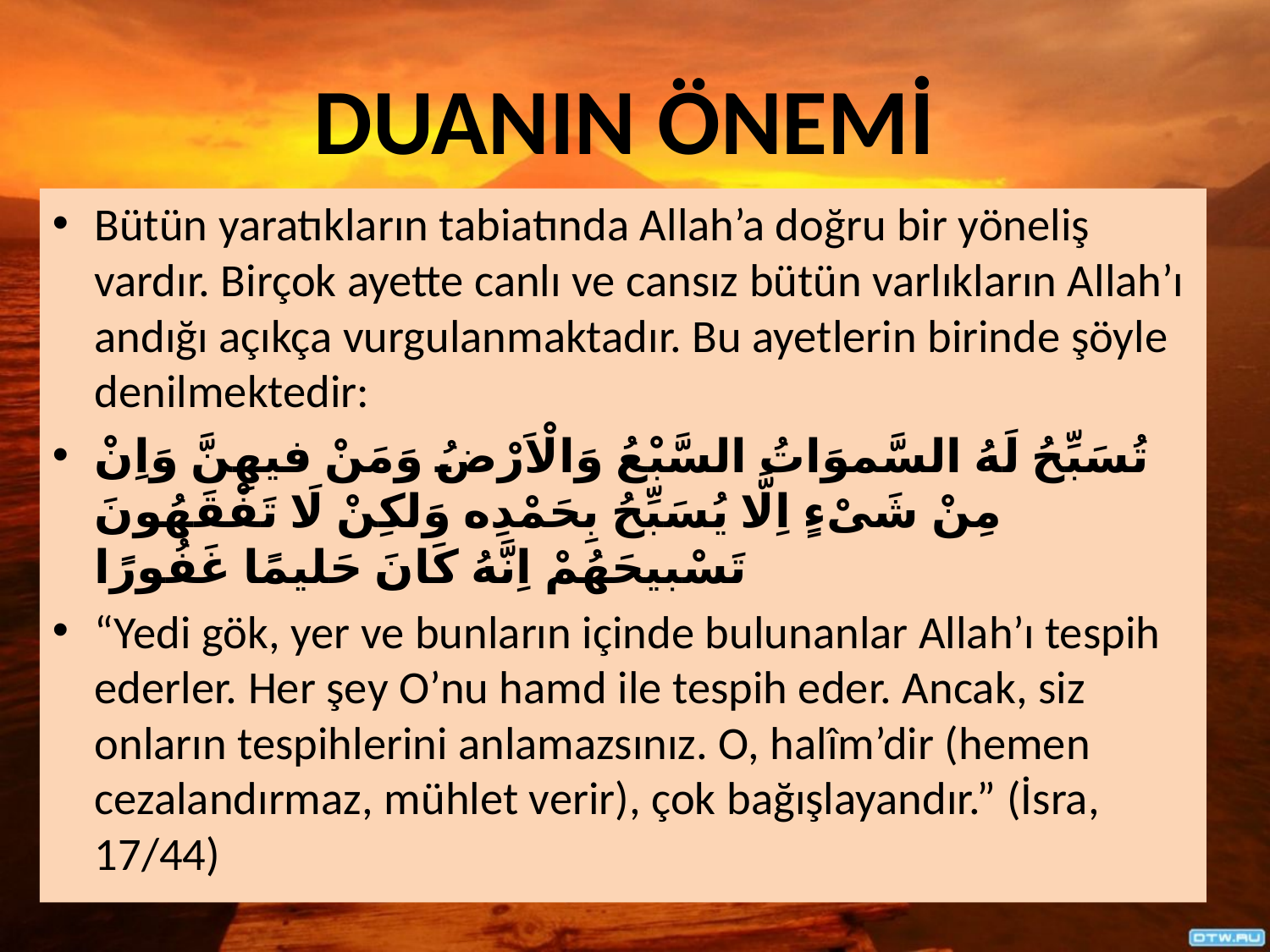

# DUANIN ÖNEMİ
Bütün yaratıkların tabiatında Allah’a doğru bir yöneliş vardır. Birçok ayette canlı ve cansız bütün varlıkların Allah’ı andığı açıkça vurgulanmaktadır. Bu ayetlerin birinde şöyle denilmektedir:
تُسَبِّحُ لَهُ السَّموَاتُ السَّبْعُ وَالْاَرْضُ وَمَنْ فيهِنَّ وَاِنْ مِنْ شَىْءٍ اِلَّا يُسَبِّحُ بِحَمْدِه وَلكِنْ لَا تَفْقَهُونَ تَسْبيحَهُمْ اِنَّهُ كَانَ حَليمًا غَفُورًا
“Yedi gök, yer ve bunların içinde bulunanlar Allah’ı tespih ederler. Her şey O’nu hamd ile tespih eder. Ancak, siz onların tespihlerini anlamazsınız. O, halîm’dir (hemen cezalandırmaz, mühlet verir), çok bağışlayandır.” (İsra, 17/44)